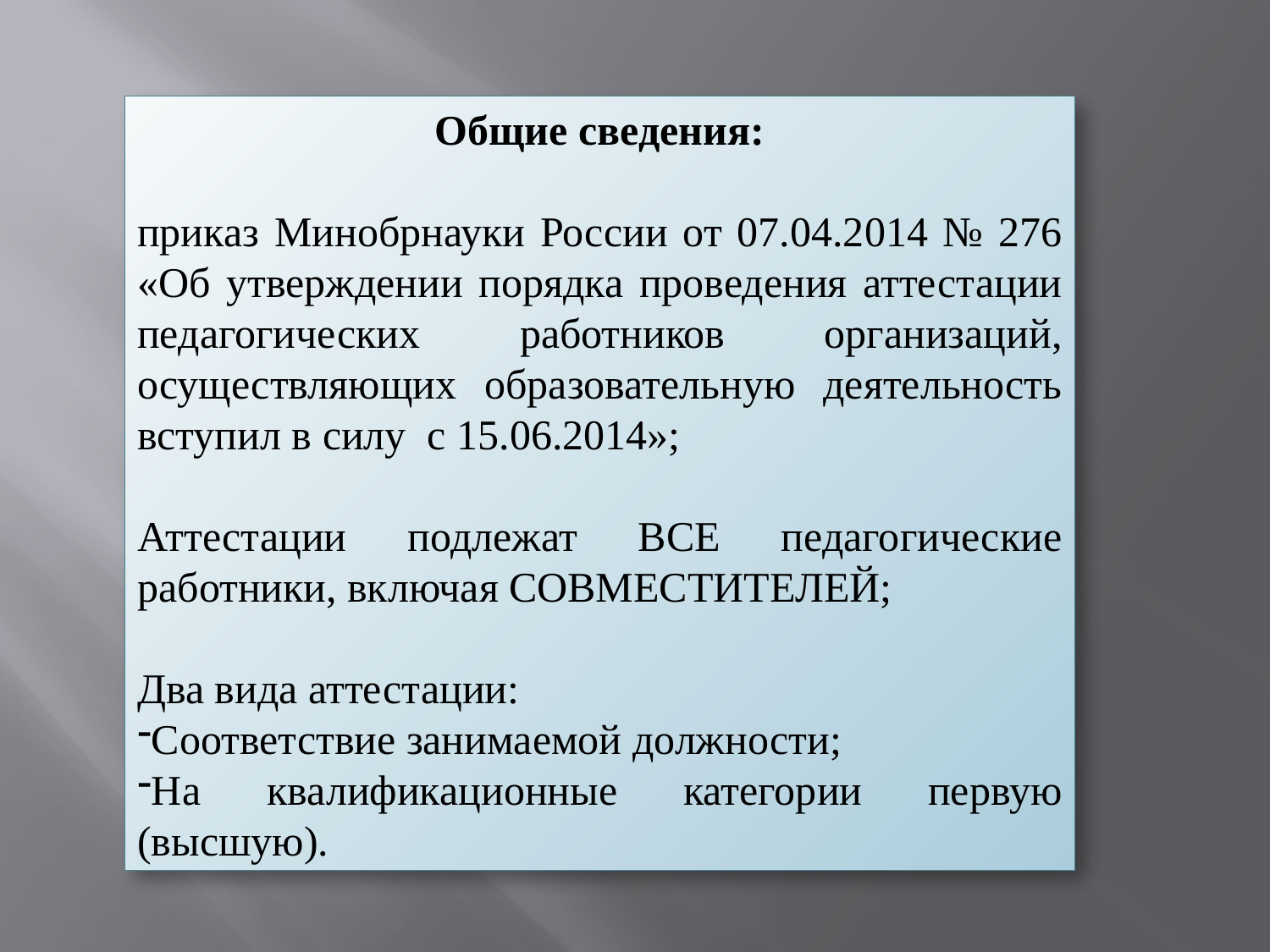

Общие сведения:

приказ Минобрнауки России от 07.04.2014 № 276 «Об утверждении порядка проведения аттестации педагогических работников организаций, осуществляющих образовательную деятельность вступил в силу  с 15.06.2014»;

Аттестации подлежат ВСЕ педагогические работники, включая СОВМЕСТИТЕЛЕЙ;

Два вида аттестации:
Соответствие занимаемой должности;
На квалификационные категории первую (высшую).